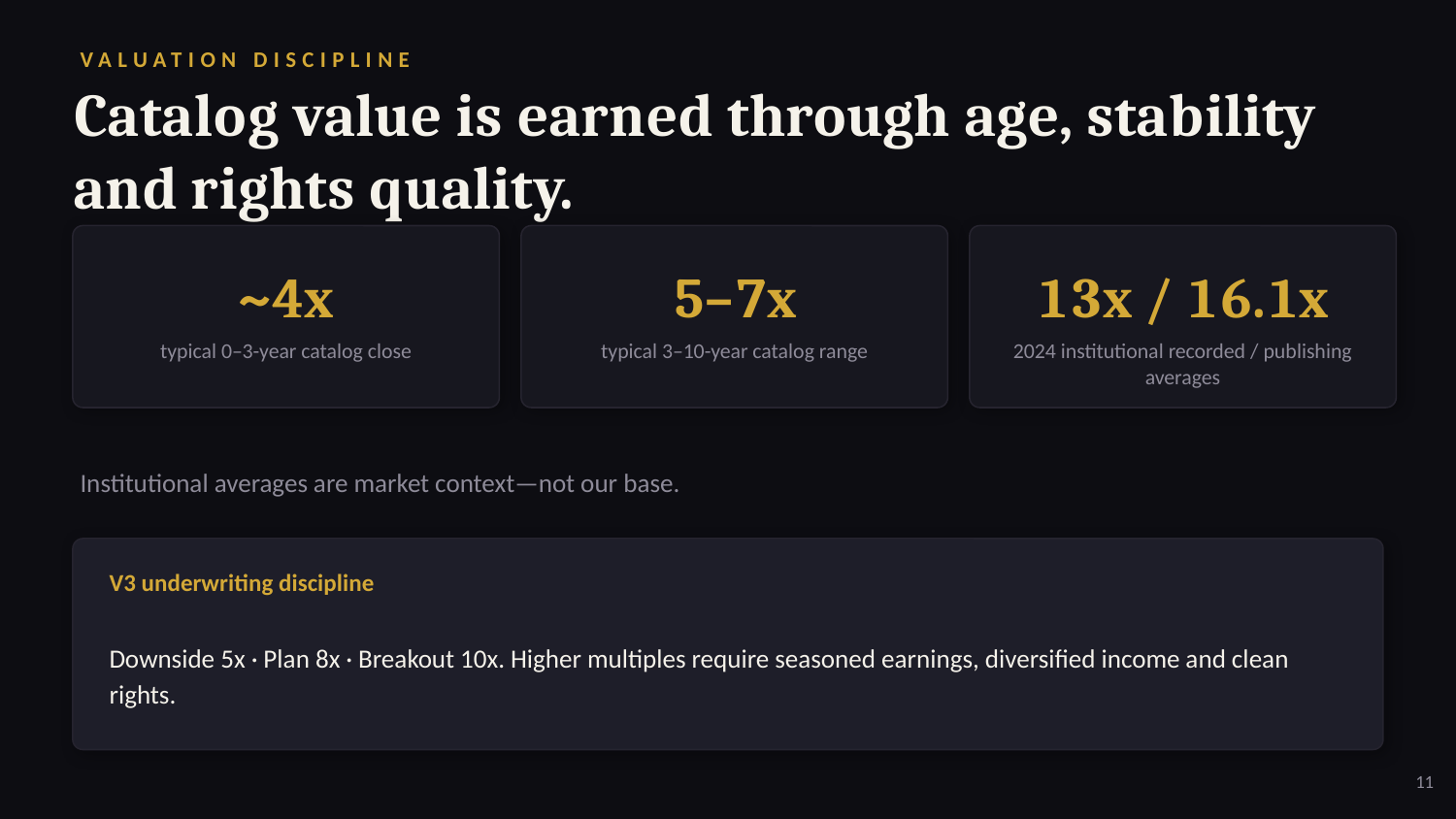

VALUATION DISCIPLINE
Catalog value is earned through age, stability and rights quality.

~4x
5–7x
13x / 16.1x
typical 0–3-year catalog close
typical 3–10-year catalog range
2024 institutional recorded / publishing averages
Institutional averages are market context—not our base.

V3 underwriting discipline
Downside 5x · Plan 8x · Breakout 10x. Higher multiples require seasoned earnings, diversified income and clean rights.
11